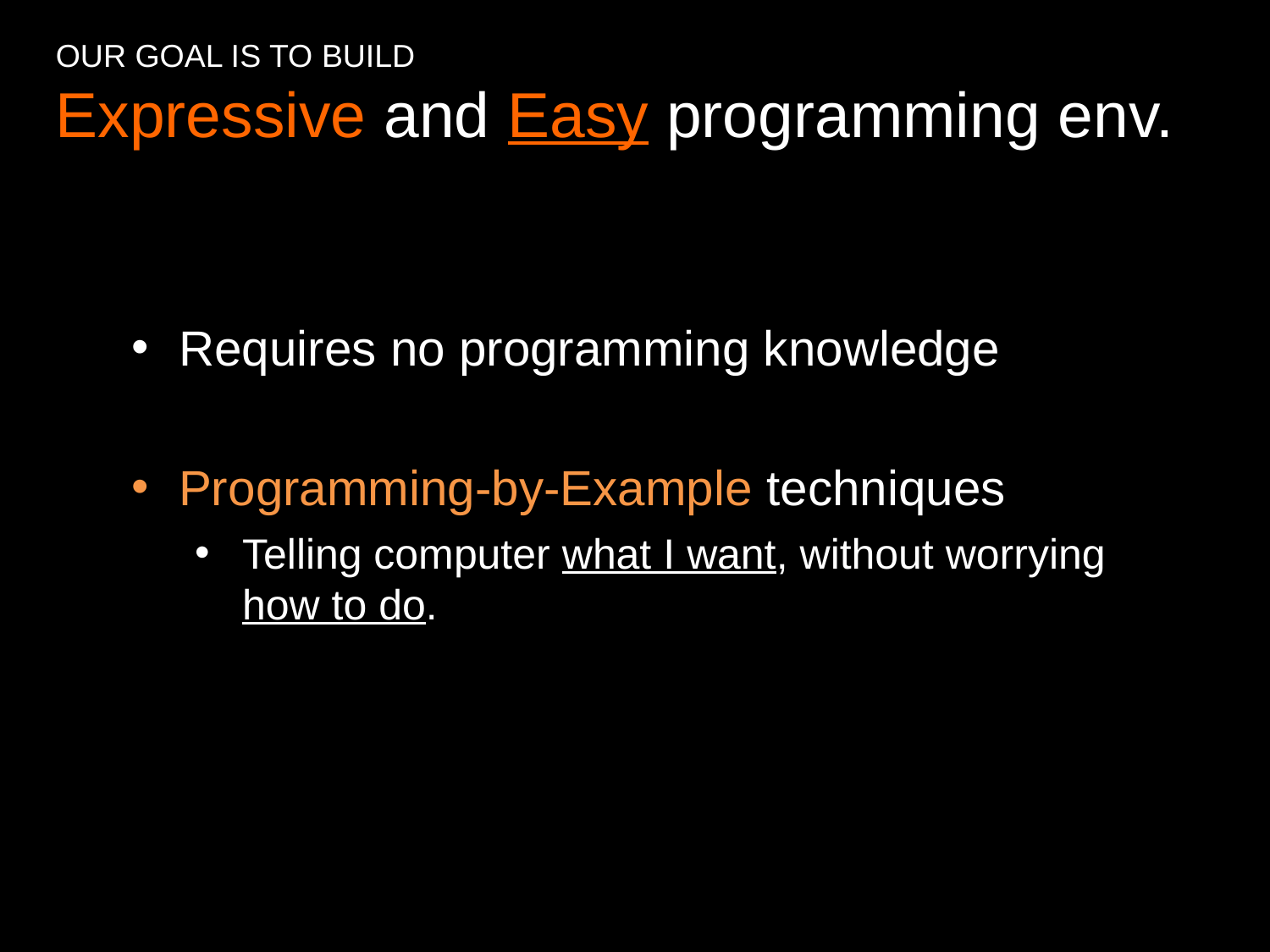

OUR GOAL IS TO BUILD
Expressive and Easy programming env.
Requires no programming knowledge

Programming-by-Example techniques
Telling computer what I want, without worrying how to do.